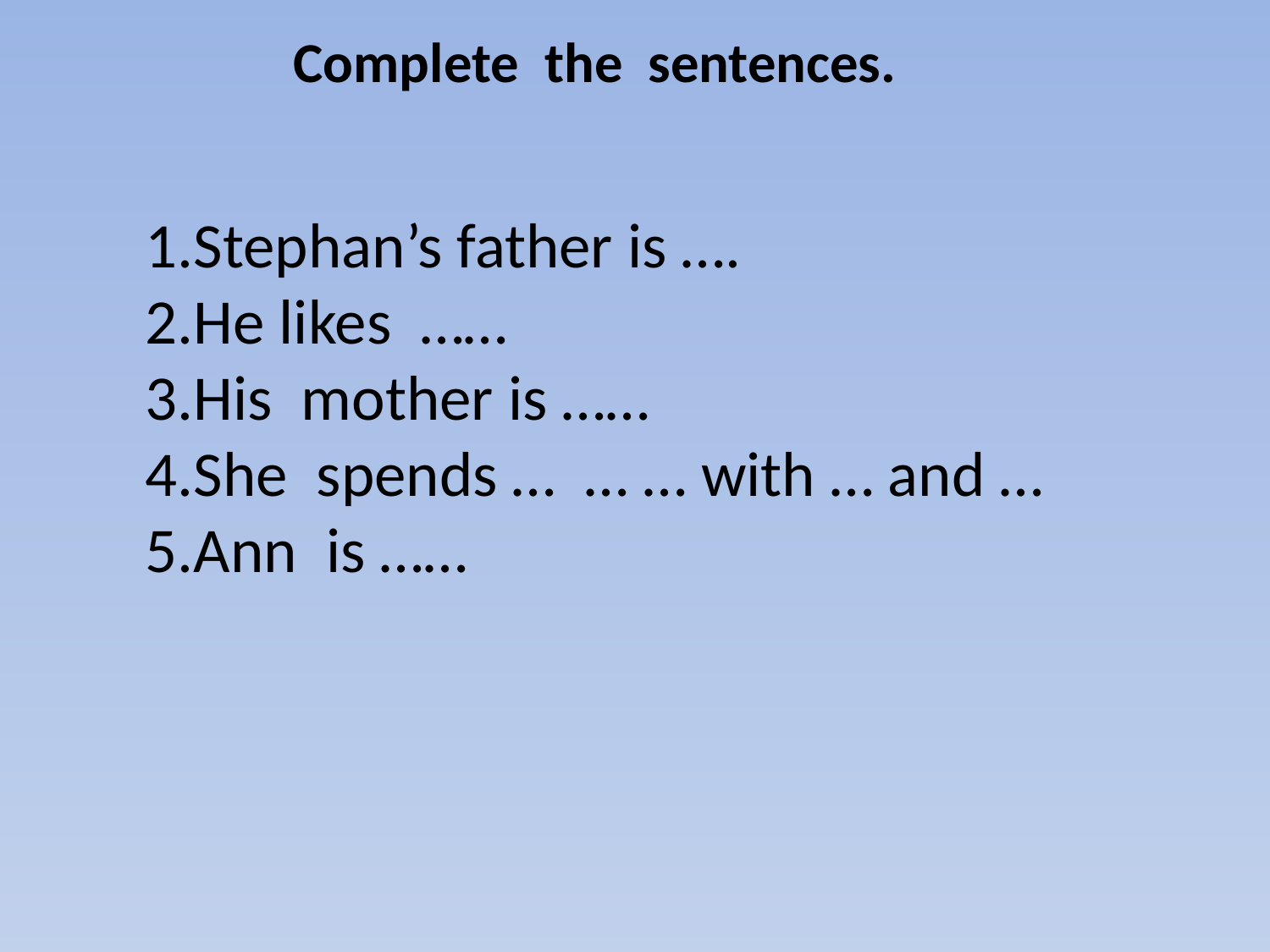

Complete  the  sentences.

Stephan’s father is ….
He likes  ……
His  mother is ……
She  spends …  … … with … and …
Ann  is ……